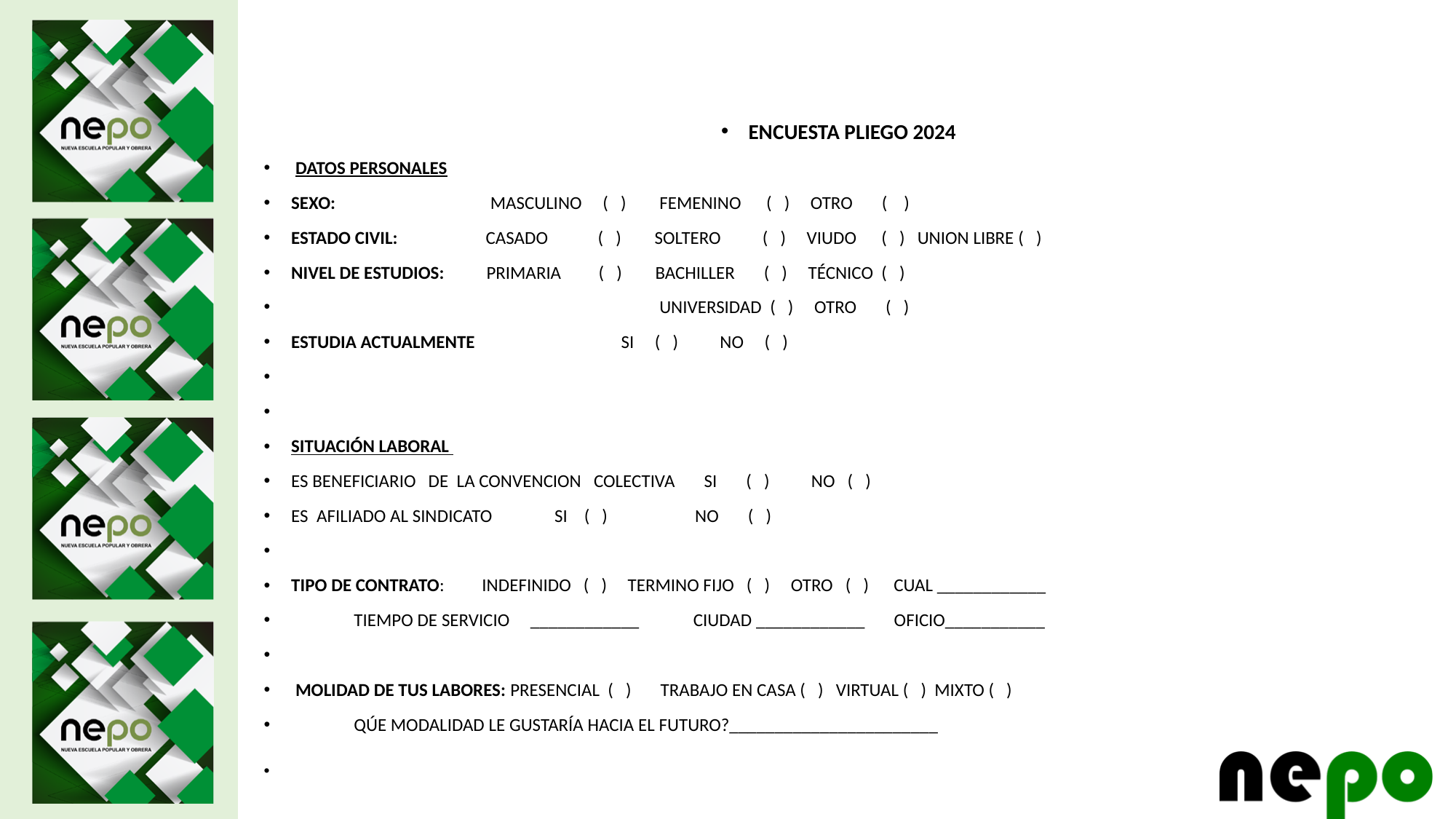

ENCUESTA PLIEGO 2024
 DATOS PERSONALES
SEXO:                                     MASCULINO     (   )        FEMENINO      (   )     OTRO       (    )
ESTADO CIVIL:                     CASADO            (   )        SOLTERO          (   )     VIUDO      (   )   UNION LIBRE (   )
NIVEL DE ESTUDIOS:          PRIMARIA         (   )        BACHILLER       (   )     TÉCNICO  (   )
                                                                                        UNIVERSIDAD  (   )     OTRO       (   )
ESTUDIA ACTUALMENTE                                   SI     (   )          NO     (   )

SITUACIÓN LABORAL
ES BENEFICIARIO   DE  LA CONVENCION   COLECTIVA       SI       (   )          NO   (   )
ES  AFILIADO AL SINDICATO               SI    (   )                     NO       (   )

TIPO DE CONTRATO:         INDEFINIDO   (   )     TERMINO FIJO   (   )     OTRO   (   )      CUAL ____________
               TIEMPO DE SERVICIO     ____________             CIUDAD ____________       OFICIO___________

 MOLIDAD DE TUS LABORES: PRESENCIAL  (   )       TRABAJO EN CASA (   )   VIRTUAL (   )  MIXTO (   )
               QÚE MODALIDAD LE GUSTARÍA HACIA EL FUTURO?_______________________